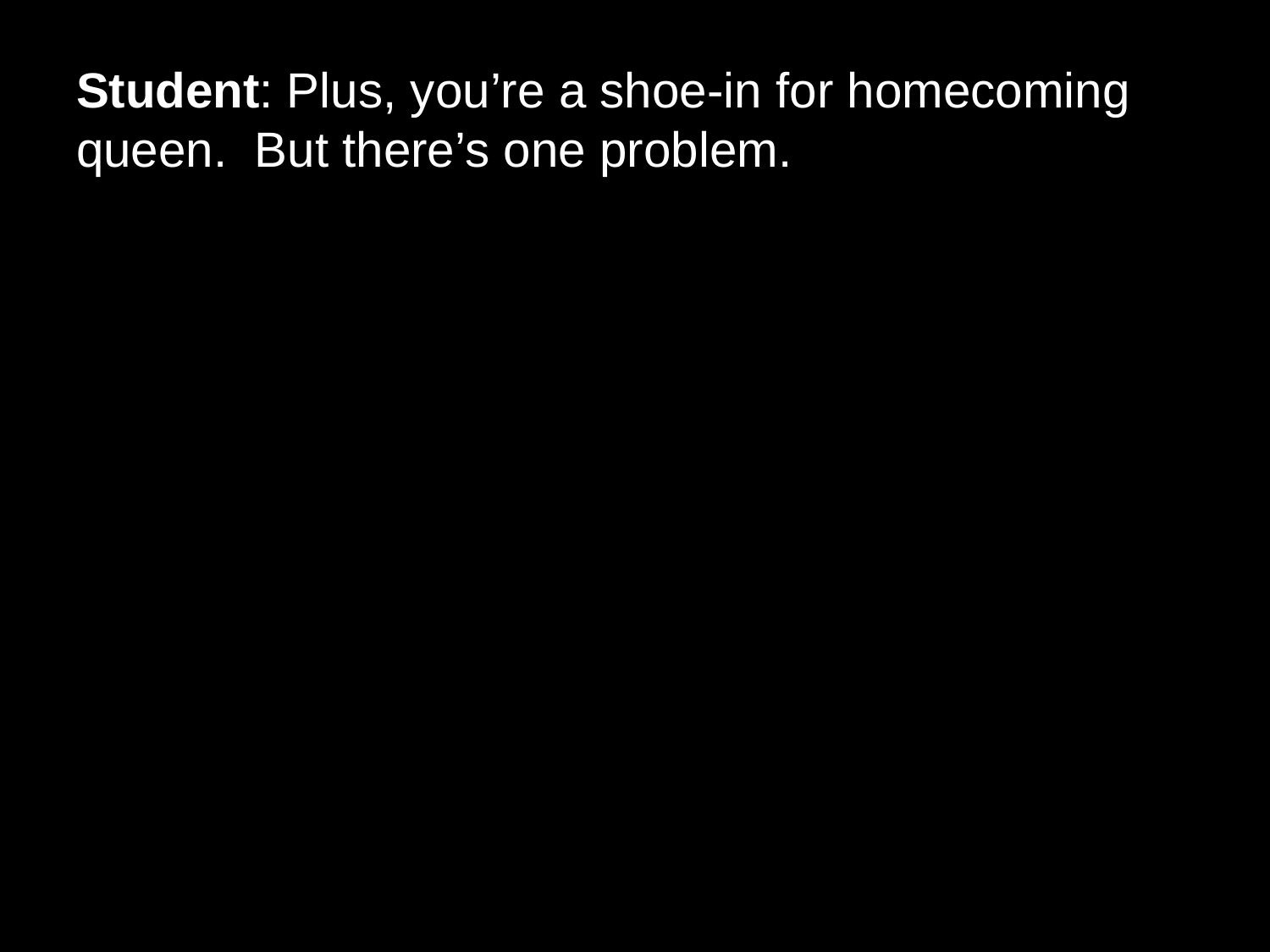

# Student: Plus, you’re a shoe-in for homecoming queen.  But there’s one problem.